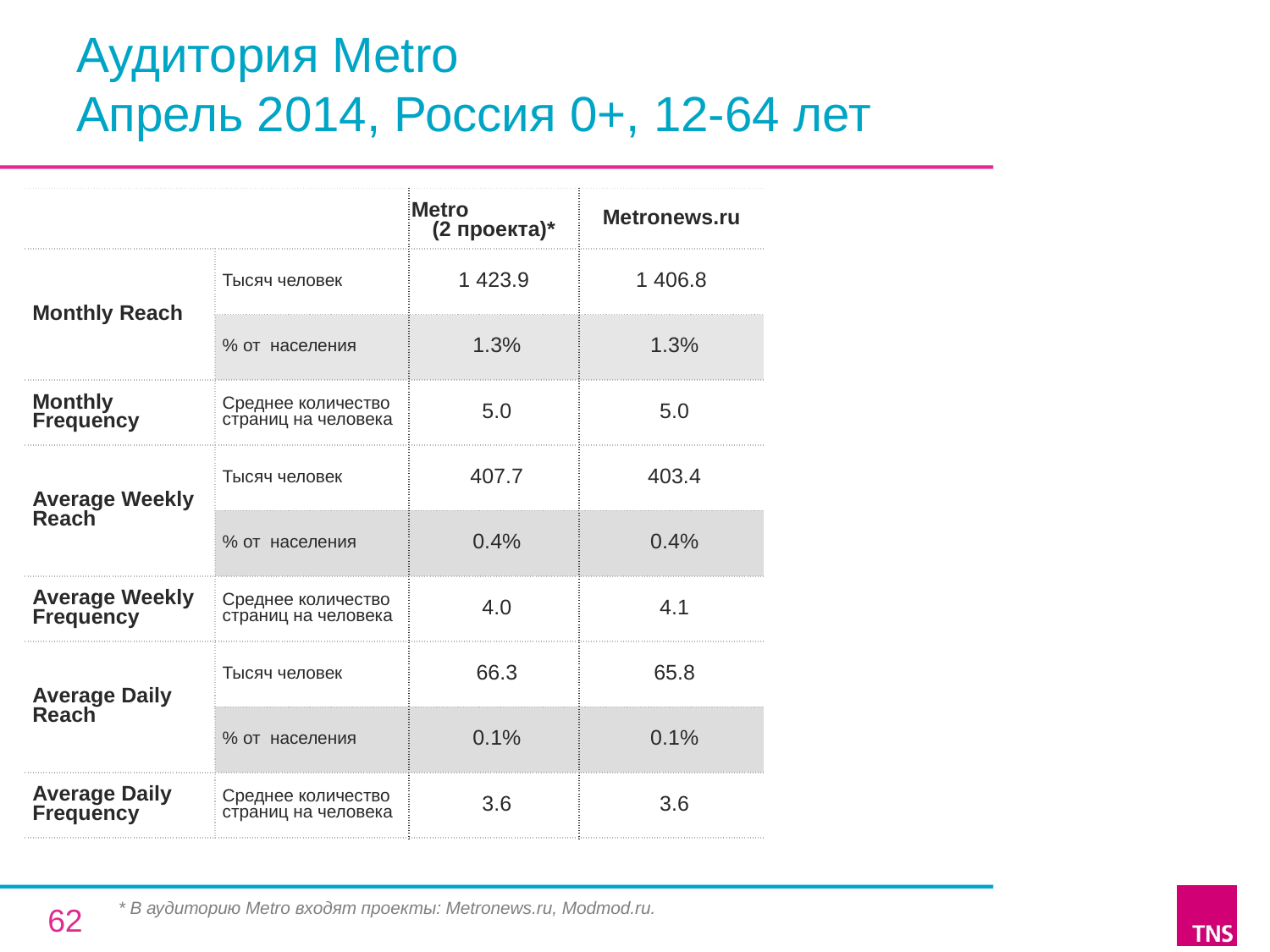

# Аудитория Metro Апрель 2014, Россия 0+, 12-64 лет
|  |  | Metro (2 проекта)\* | Metronews.ru |
| --- | --- | --- | --- |
| Monthly Reach | Тысяч человек | 1 423.9 | 1 406.8 |
|  | % от населения | 1.3% | 1.3% |
| Monthly Frequency | Среднее количество страниц на человека | 5.0 | 5.0 |
| Average Weekly Reach | Тысяч человек | 407.7 | 403.4 |
|  | % от населения | 0.4% | 0.4% |
| Average Weekly Frequency | Среднее количество страниц на человека | 4.0 | 4.1 |
| Average Daily Reach | Тысяч человек | 66.3 | 65.8 |
|  | % от населения | 0.1% | 0.1% |
| Average Daily Frequency | Среднее количество страниц на человека | 3.6 | 3.6 |
* В аудиторию Metro входят проекты: Metronews.ru, Modmod.ru.
62